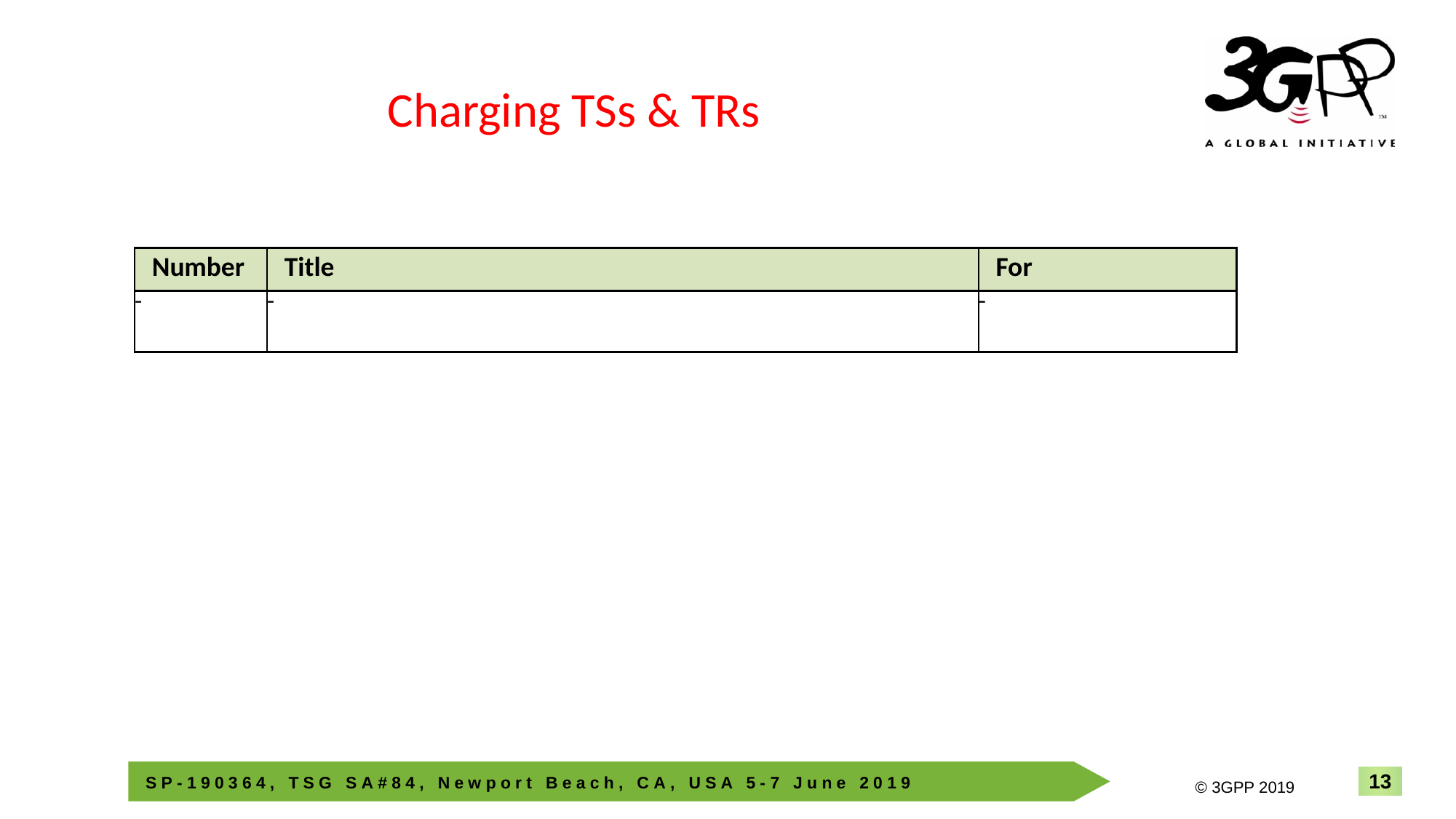

Charging TSs & TRs
| Number | Title | For |
| --- | --- | --- |
| - | - | - |